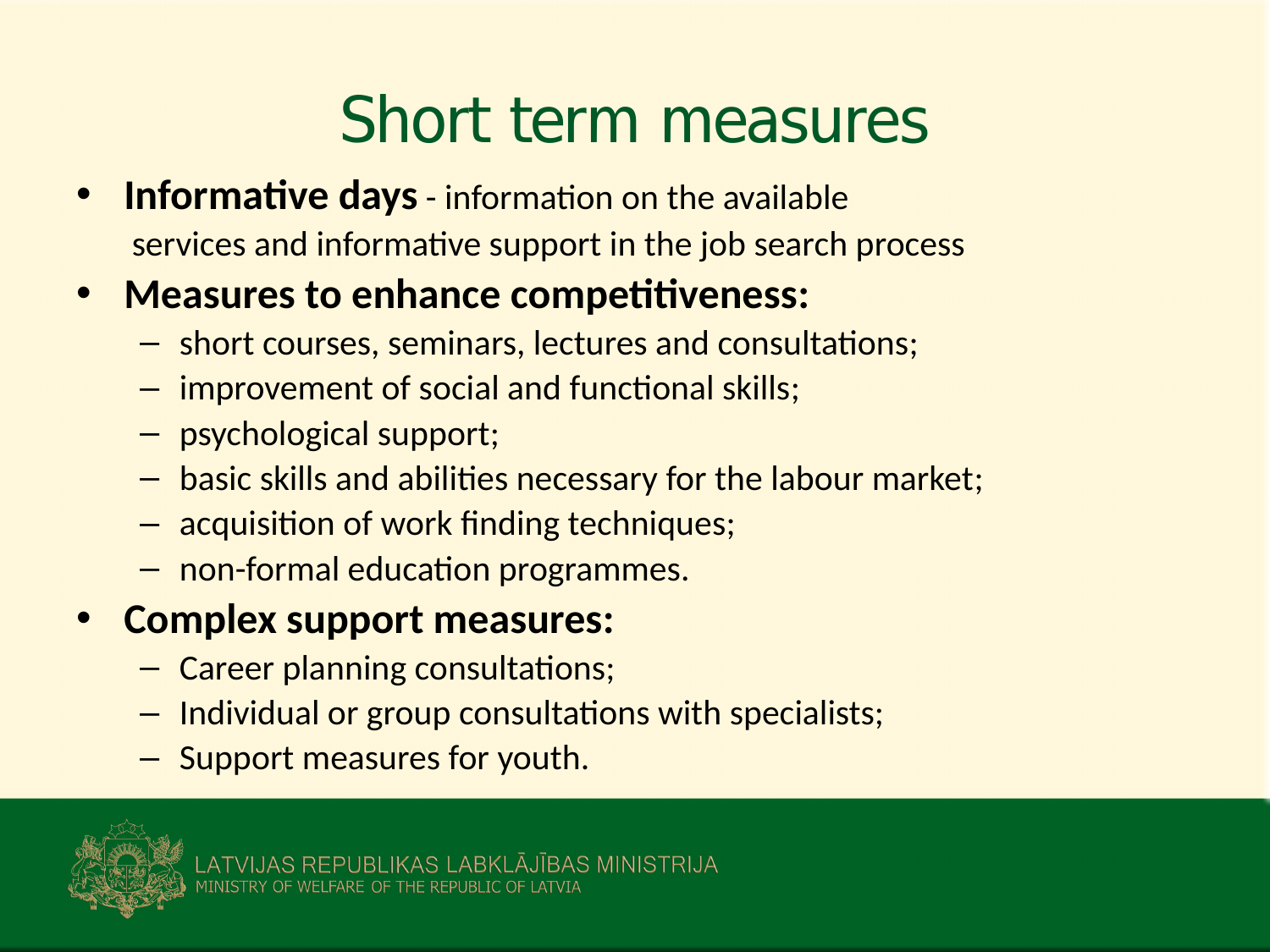

# Short term measures
Informative days - information on the available
	 services and informative support in the job search process
Measures to enhance competitiveness:
short courses, seminars, lectures and consultations;
improvement of social and functional skills;
psychological support;
basic skills and abilities necessary for the labour market;
acquisition of work finding techniques;
non-formal education programmes.
Complex support measures:
Career planning consultations;
Individual or group consultations with specialists;
Support measures for youth.